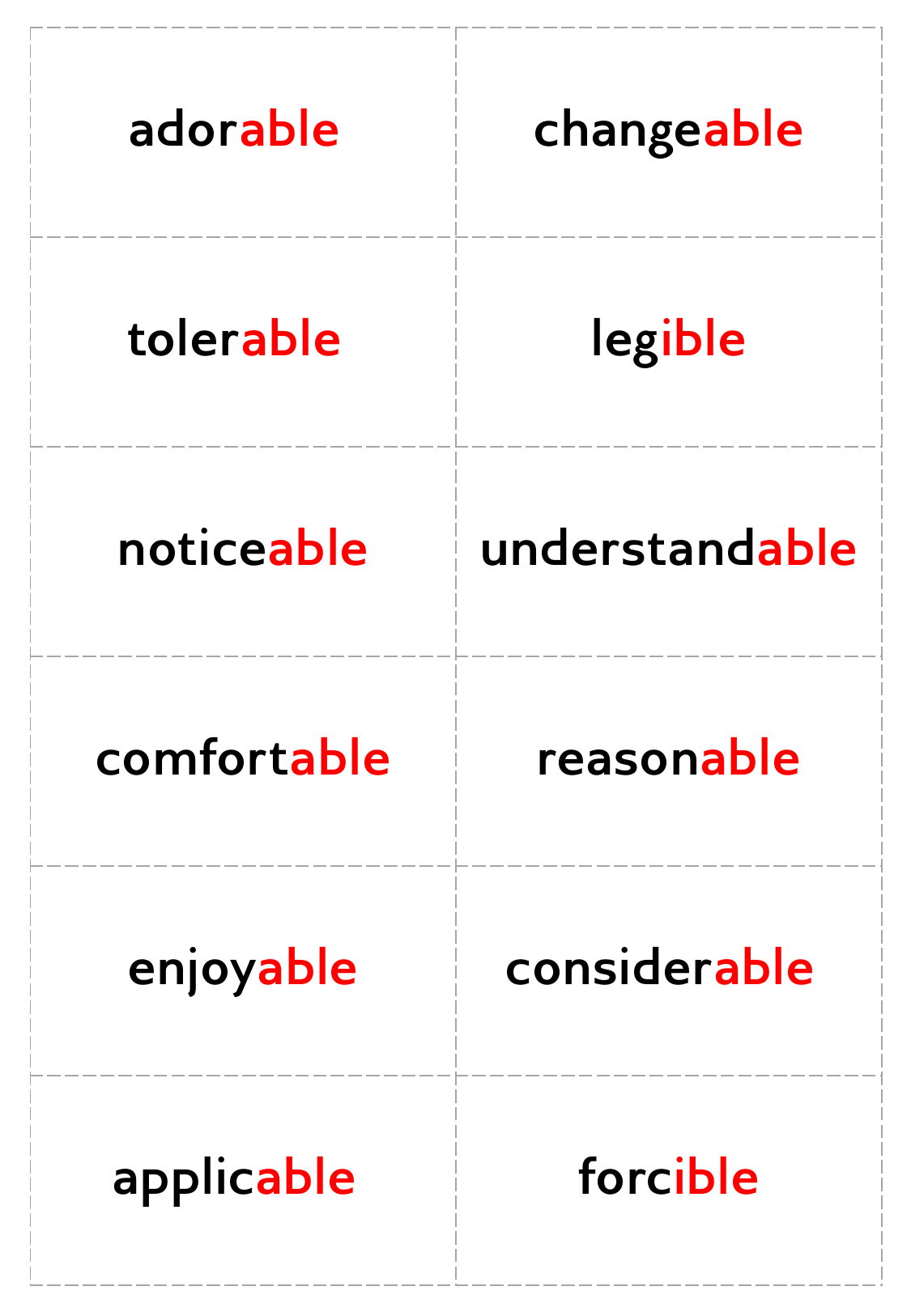

| adorable | changeable |
| --- | --- |
| tolerable | legible |
| noticeable | understandable |
| comfortable | reasonable |
| enjoyable | considerable |
| applicable | forcible |